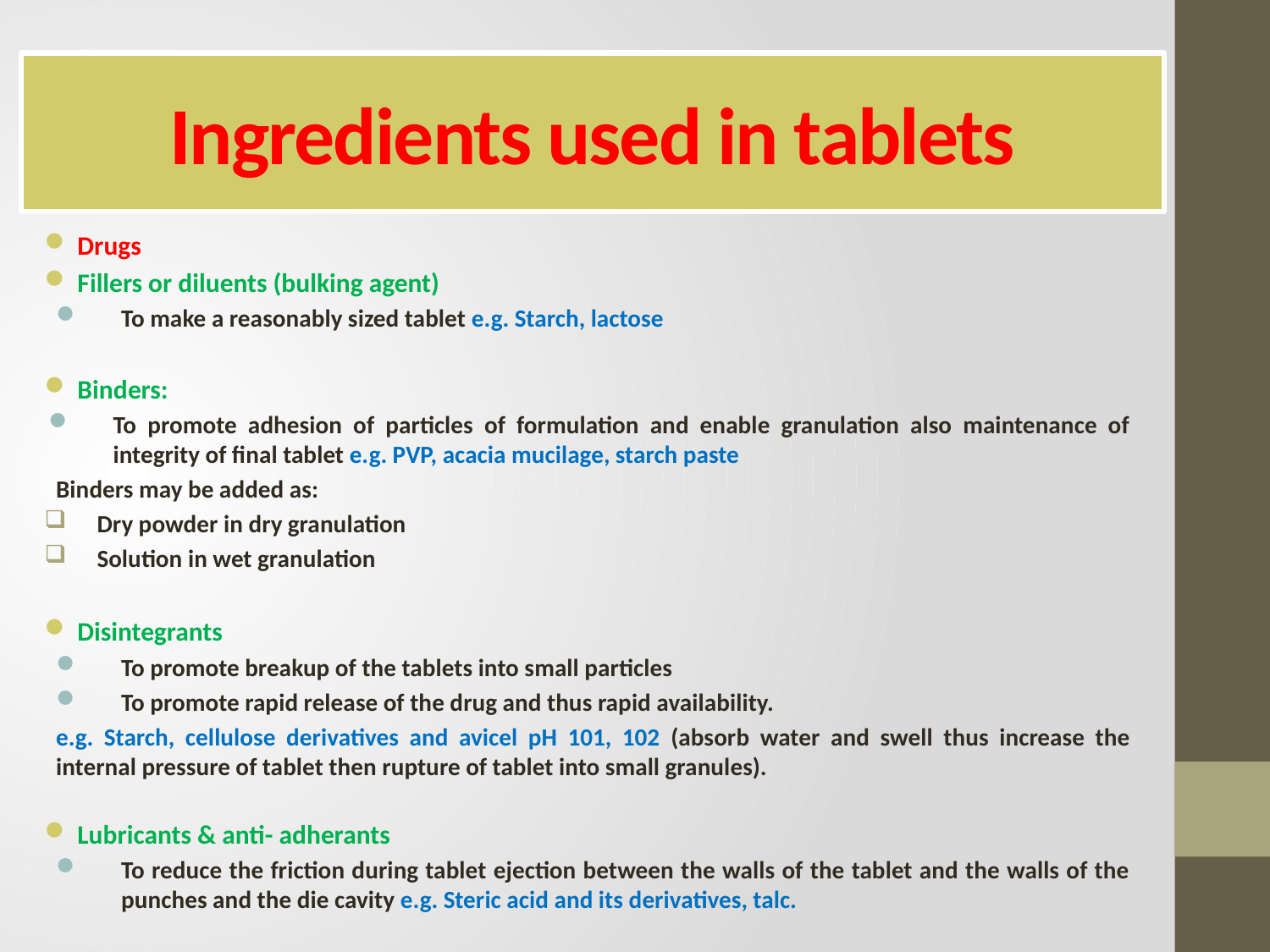

# Ingredients used in tablets
Drugs
Fillers or diluents (bulking agent)
To make a reasonably sized tablet e.g. Starch, lactose

Binders:
To promote adhesion of particles of formulation and enable granulation also maintenance of integrity of final tablet e.g. PVP, acacia mucilage, starch paste
Binders may be added as:
Dry powder in dry granulation
Solution in wet granulation

Disintegrants
To promote breakup of the tablets into small particles
To promote rapid release of the drug and thus rapid availability.
e.g. Starch, cellulose derivatives and avicel pH 101, 102 (absorb water and swell thus increase the internal pressure of tablet then rupture of tablet into small granules).

Lubricants & anti- adherants
To reduce the friction during tablet ejection between the walls of the tablet and the walls of the punches and the die cavity e.g. Steric acid and its derivatives, talc.